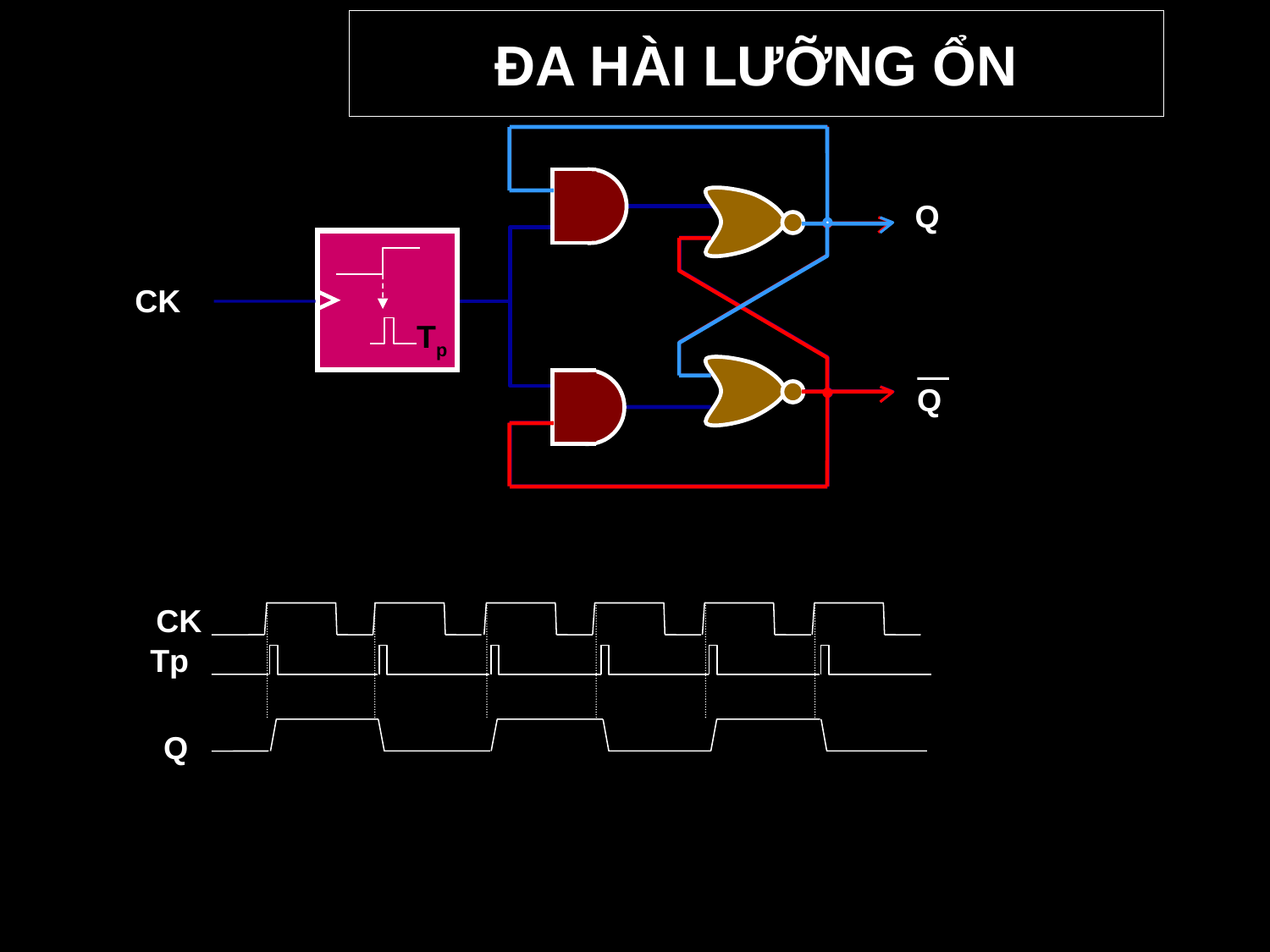

# ĐA HÀI LƯỠNG ỔN

Q

          Tp

CK

Q

CK

Tp

Q